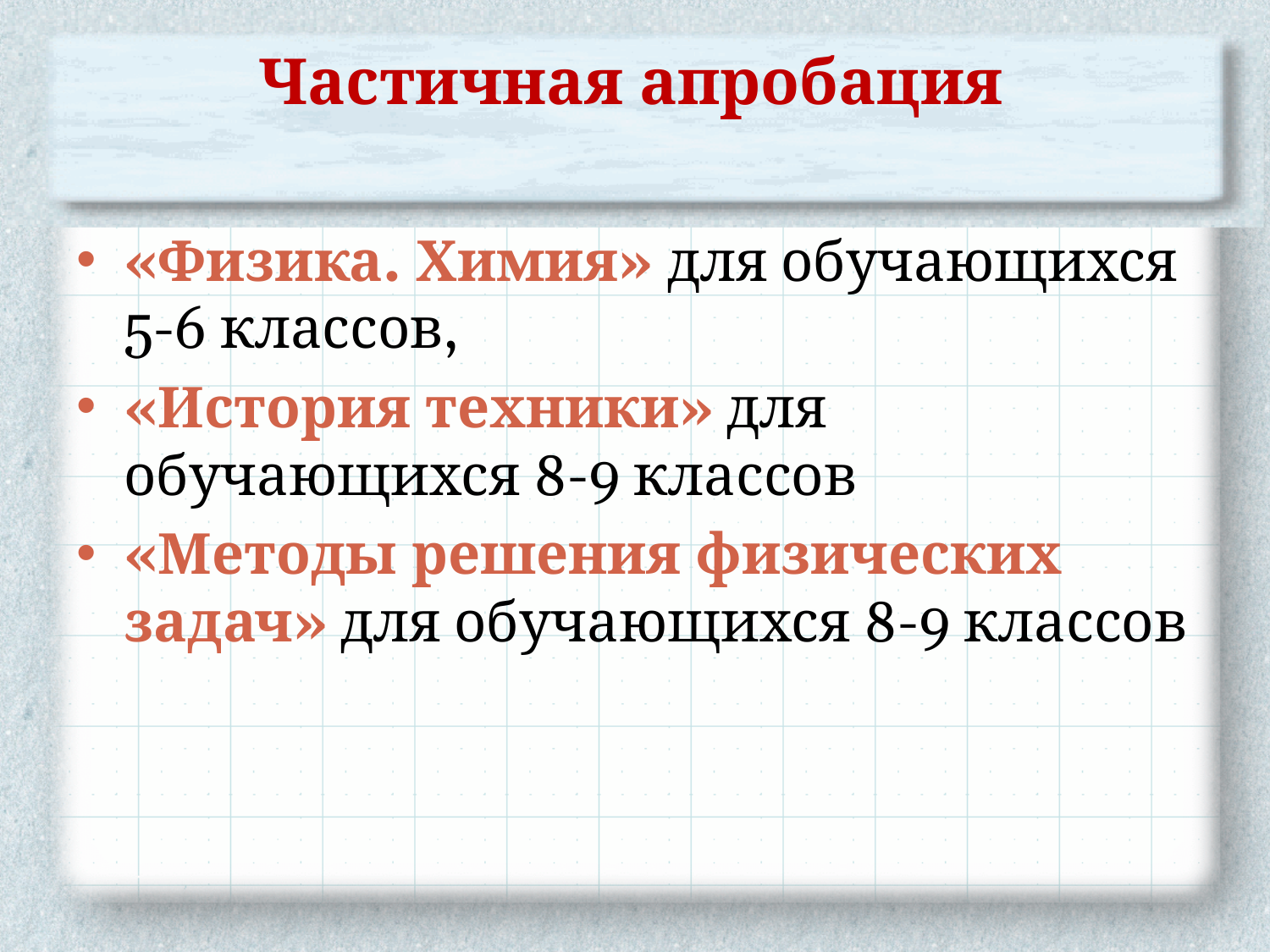

# Частичная апробация
«Физика. Химия» для обучающихся 5-6 классов,
«История техники» для обучающихся 8-9 классов
«Методы решения физических задач» для обучающихся 8-9 классов